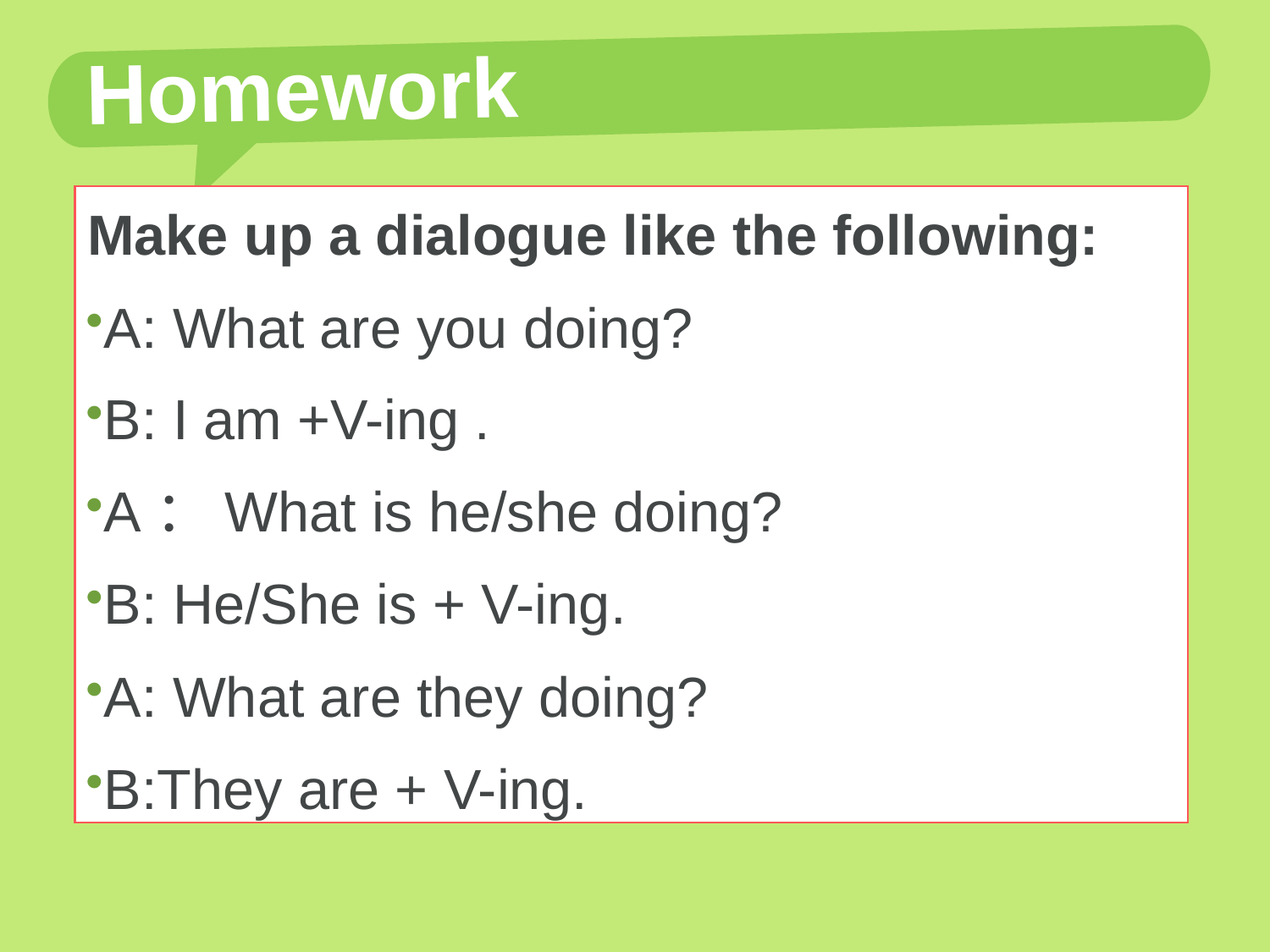

# Homework
Make up a dialogue like the following:
A: What are you doing?
B: I am +V-ing .
A：What is he/she doing?
B: He/She is + V-ing.
A: What are they doing?
B:They are + V-ing.